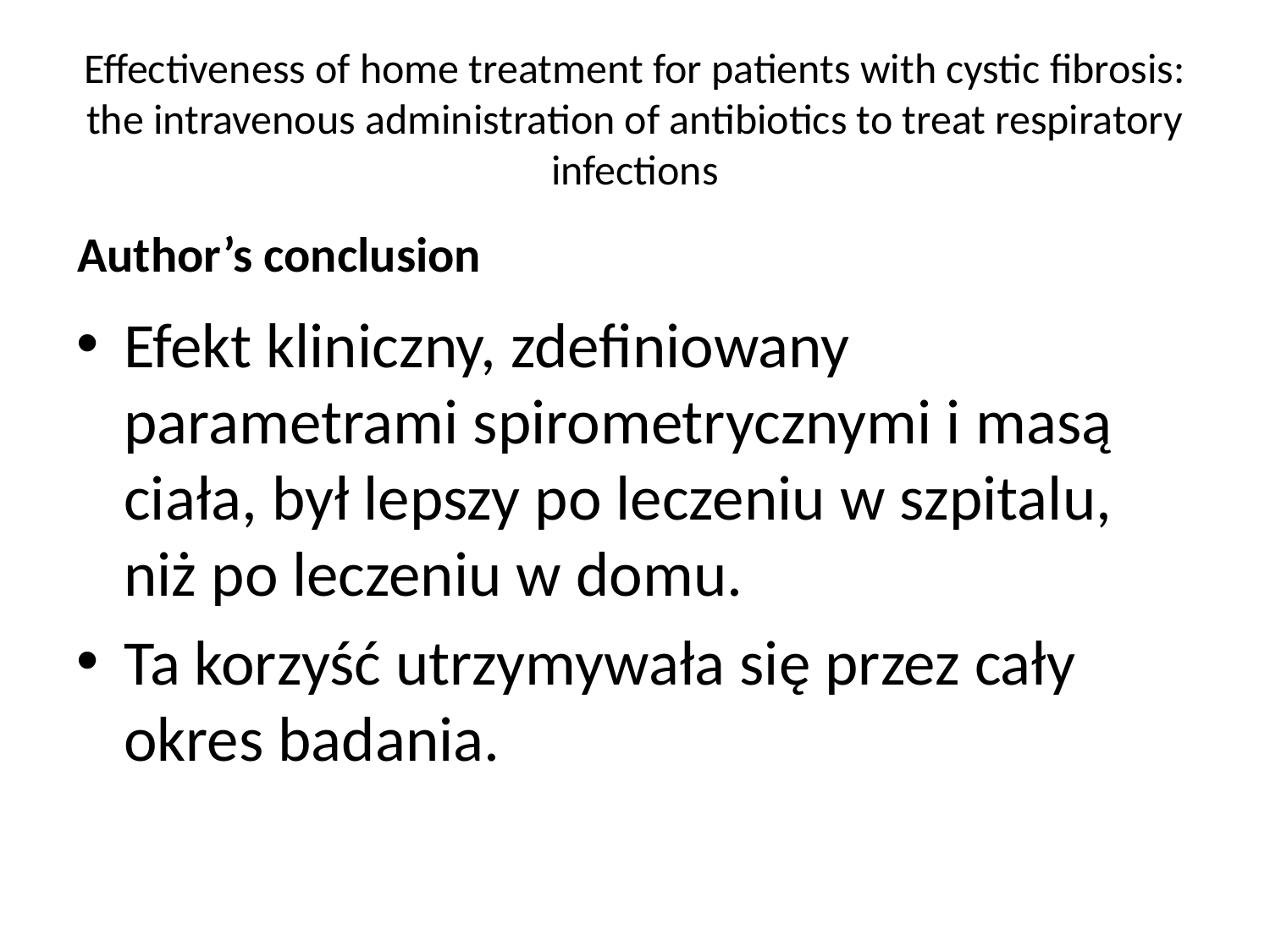

# Effectiveness of home treatment for patients with cystic fibrosis: the intravenous administration of antibiotics to treat respiratory infections
Author’s conclusion
Efekt kliniczny, zdefiniowany parametrami spirometrycznymi i masą ciała, był lepszy po leczeniu w szpitalu, niż po leczeniu w domu.
Ta korzyść utrzymywała się przez cały okres badania.